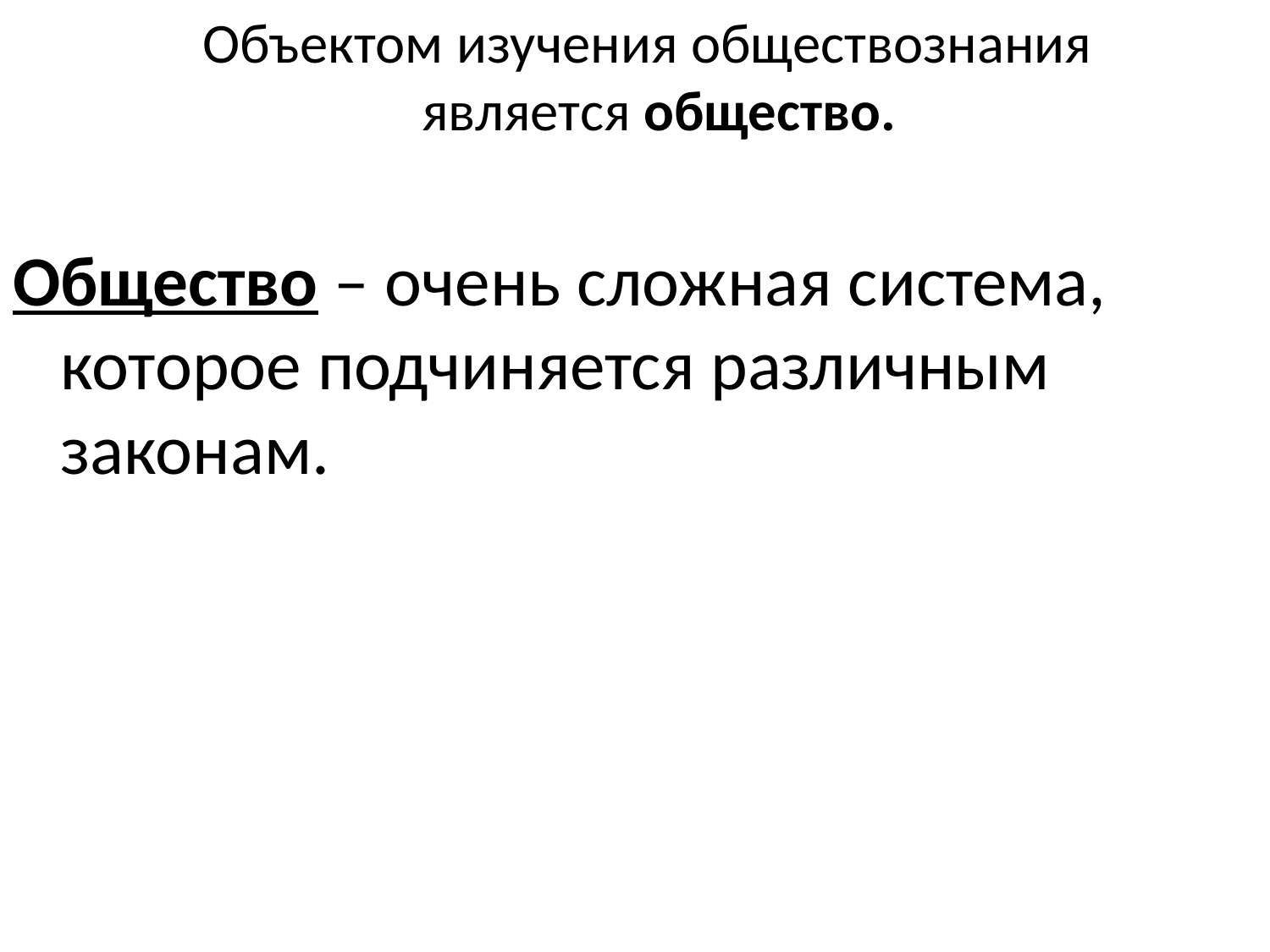

Объектом изучения обществознания является общество.

Общество – очень сложная система, которое подчиняется различным законам.